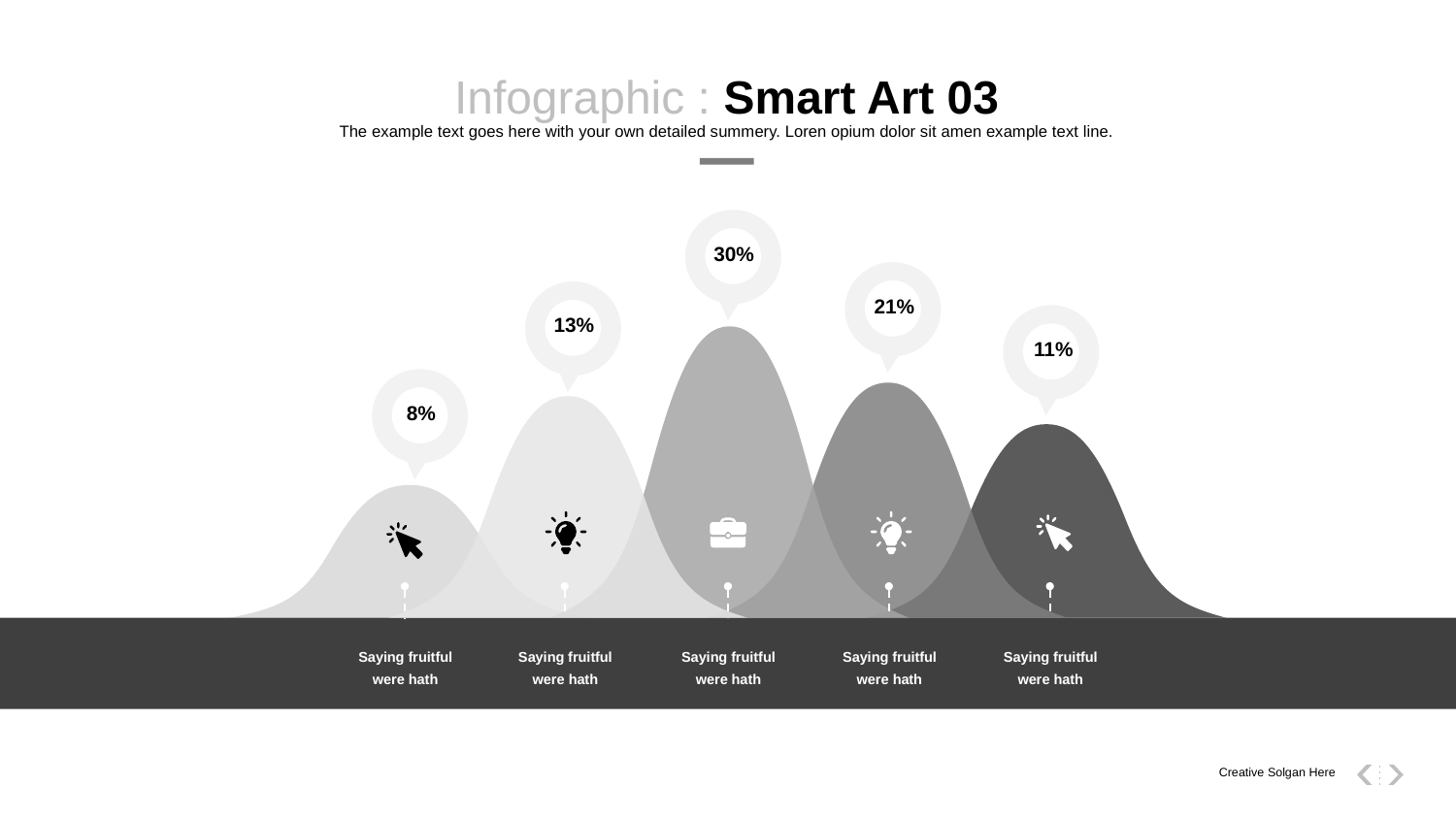

Infographic : Smart Art 03
The example text goes here with your own detailed summery. Loren opium dolor sit amen example text line.

30%

21%

13%

11%

8%

Saying fruitful were hath
Saying fruitful were hath
Saying fruitful were hath
Saying fruitful were hath
Saying fruitful were hath